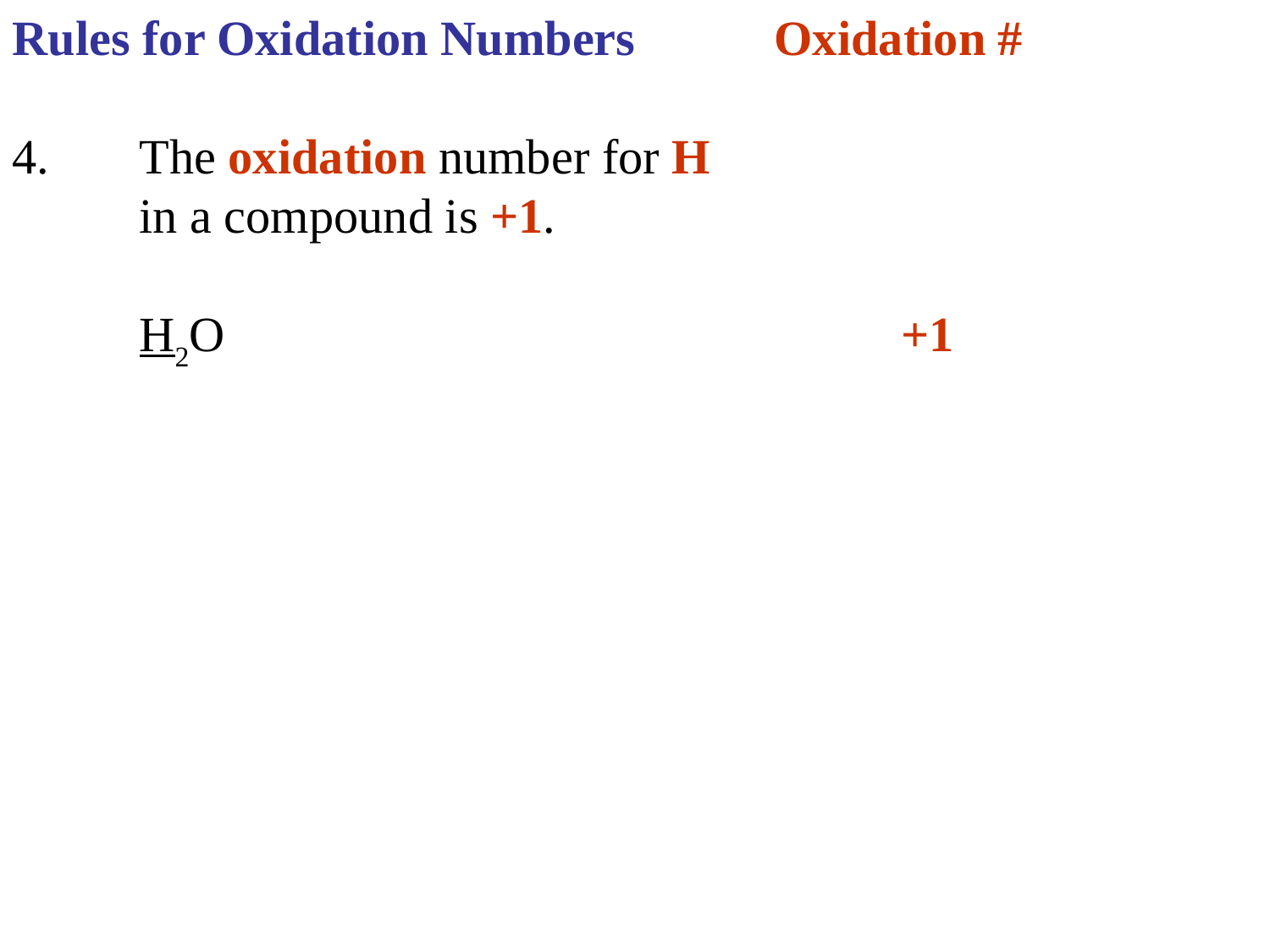

Rules for Oxidation Numbers		Oxidation #

4.	The oxidation number for H
	in a compound is +1.

	H2O						+1